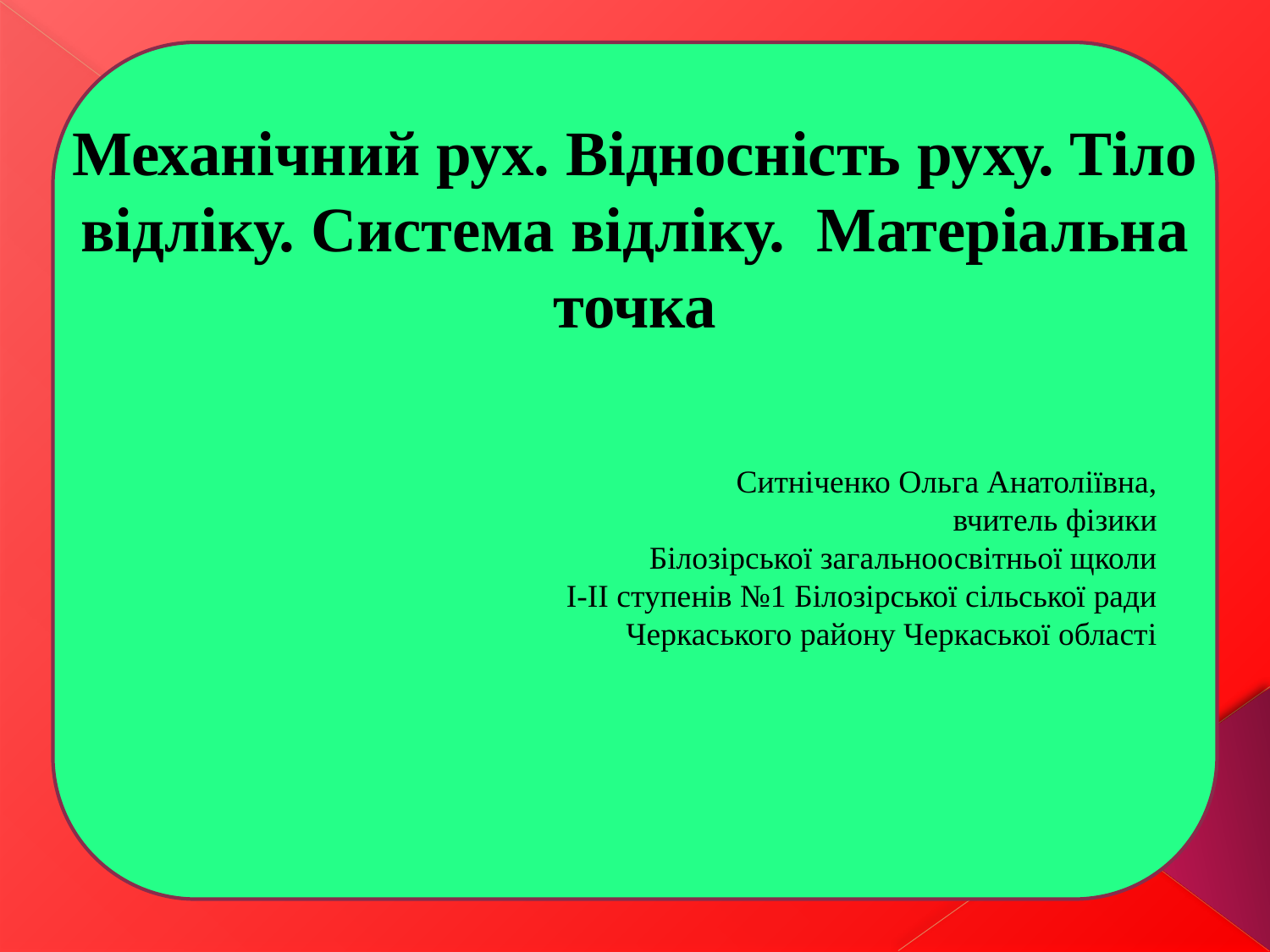

Механічний рух. Відносність руху. Тіло відліку. Система відліку.  Матеріальна точка

#

Ситніченко Ольга Анатоліївна,
вчитель фізики
Білозірської загальноосвітньої щколи
І-ІІ ступенів №1 Білозірської сільської ради
Черкаського району Черкаської області